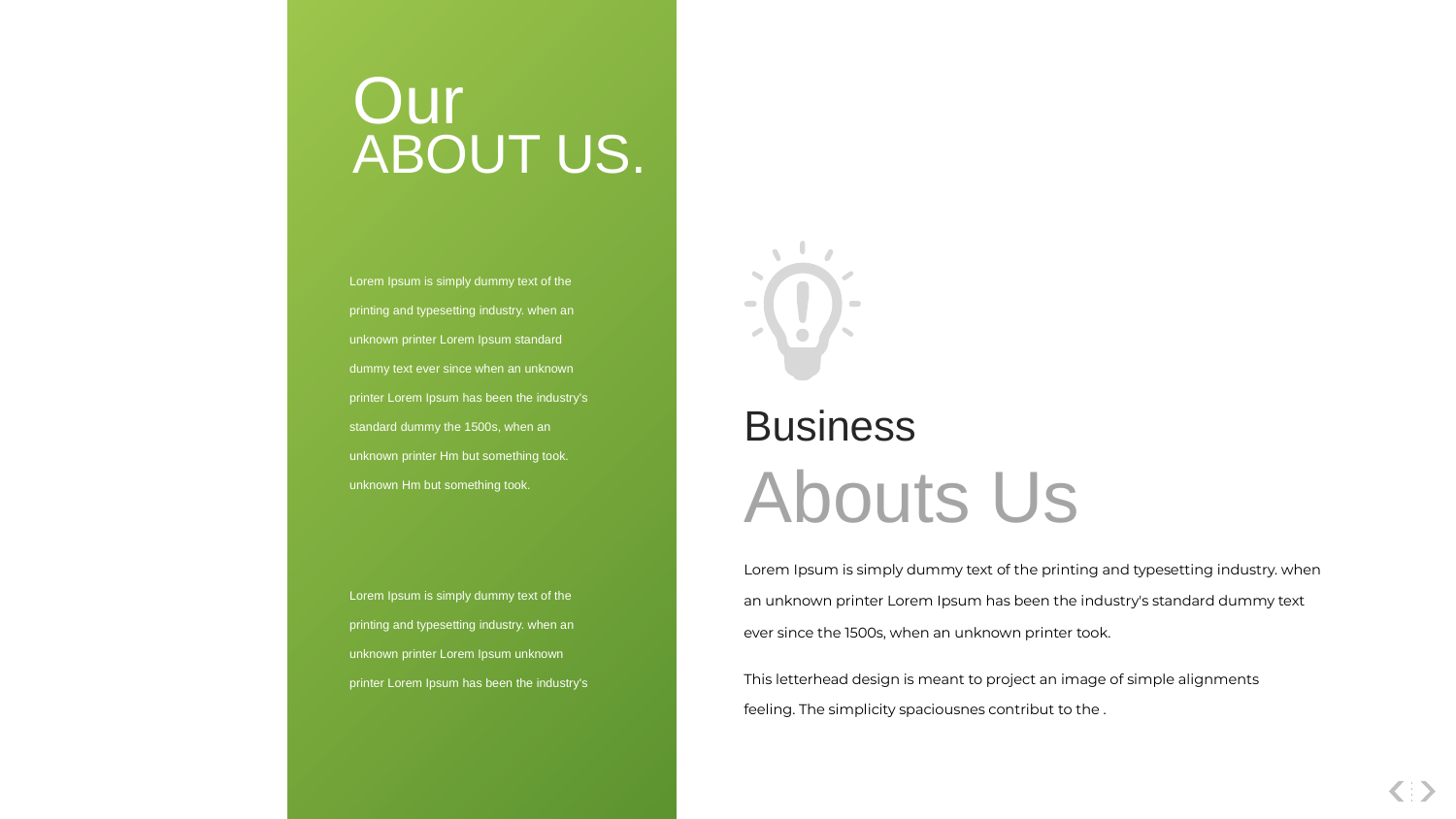

Our
ABOUT US.
Lorem Ipsum is simply dummy text of the printing and typesetting industry. when an unknown printer Lorem Ipsum standard dummy text ever since when an unknown printer Lorem Ipsum has been the industry's standard dummy the 1500s, when an unknown printer Hm but something took. unknown Hm but something took.

Business
Abouts Us
Lorem Ipsum is simply dummy text of the printing and typesetting industry. when an unknown printer Lorem Ipsum unknown printer Lorem Ipsum has been the industry's
Lorem Ipsum is simply dummy text of the printing and typesetting industry. when an unknown printer Lorem Ipsum has been the industry's standard dummy text ever since the 1500s, when an unknown printer took.
This letterhead design is meant to project an image of simple alignments
feeling. The simplicity spaciousnes contribut to the .